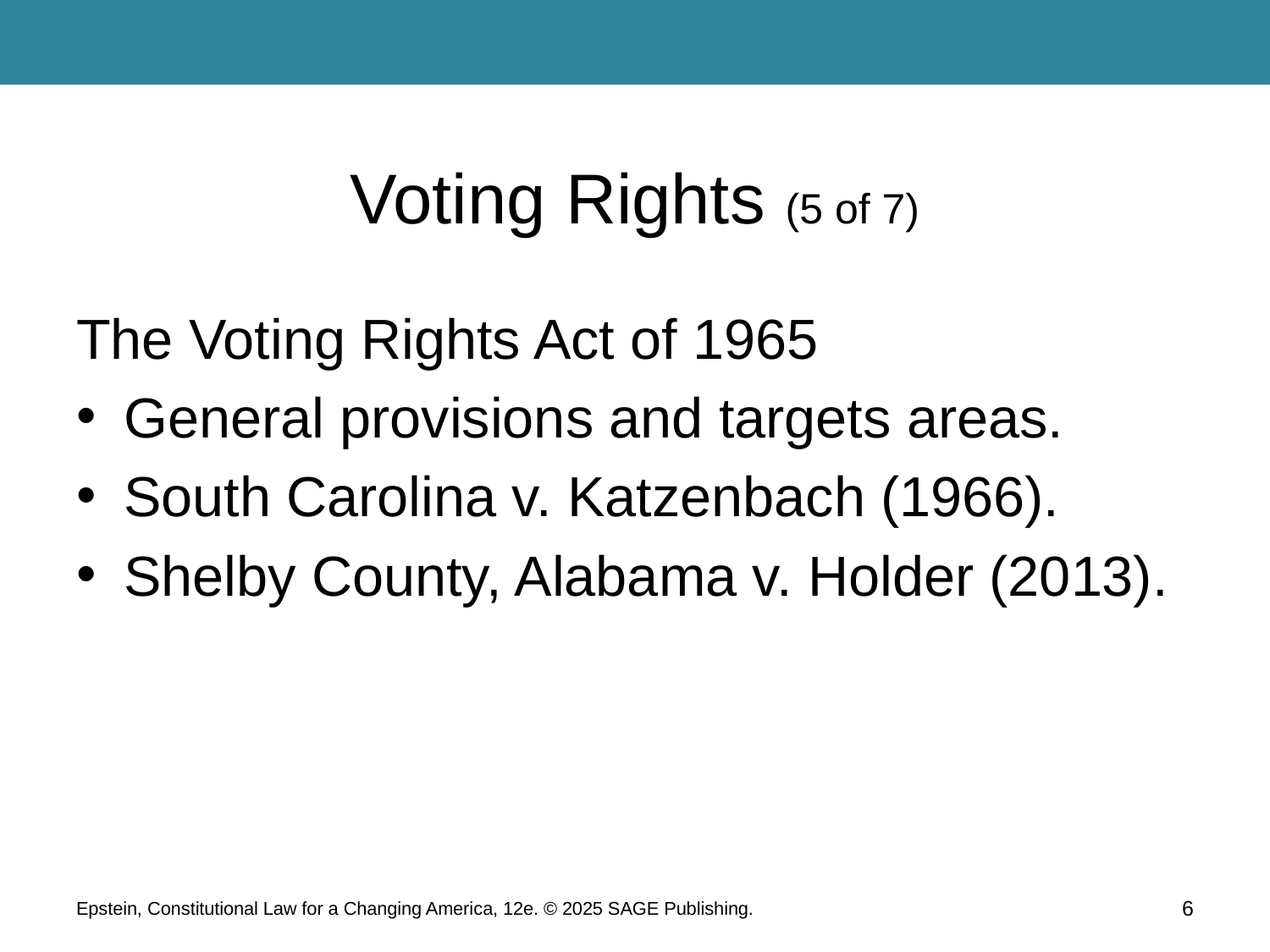

# Voting Rights (5 of 7)
The Voting Rights Act of 1965
General provisions and targets areas.
South Carolina v. Katzenbach (1966).
Shelby County, Alabama v. Holder (2013).
Epstein, Constitutional Law for a Changing America, 12e. © 2025 SAGE Publishing.
6